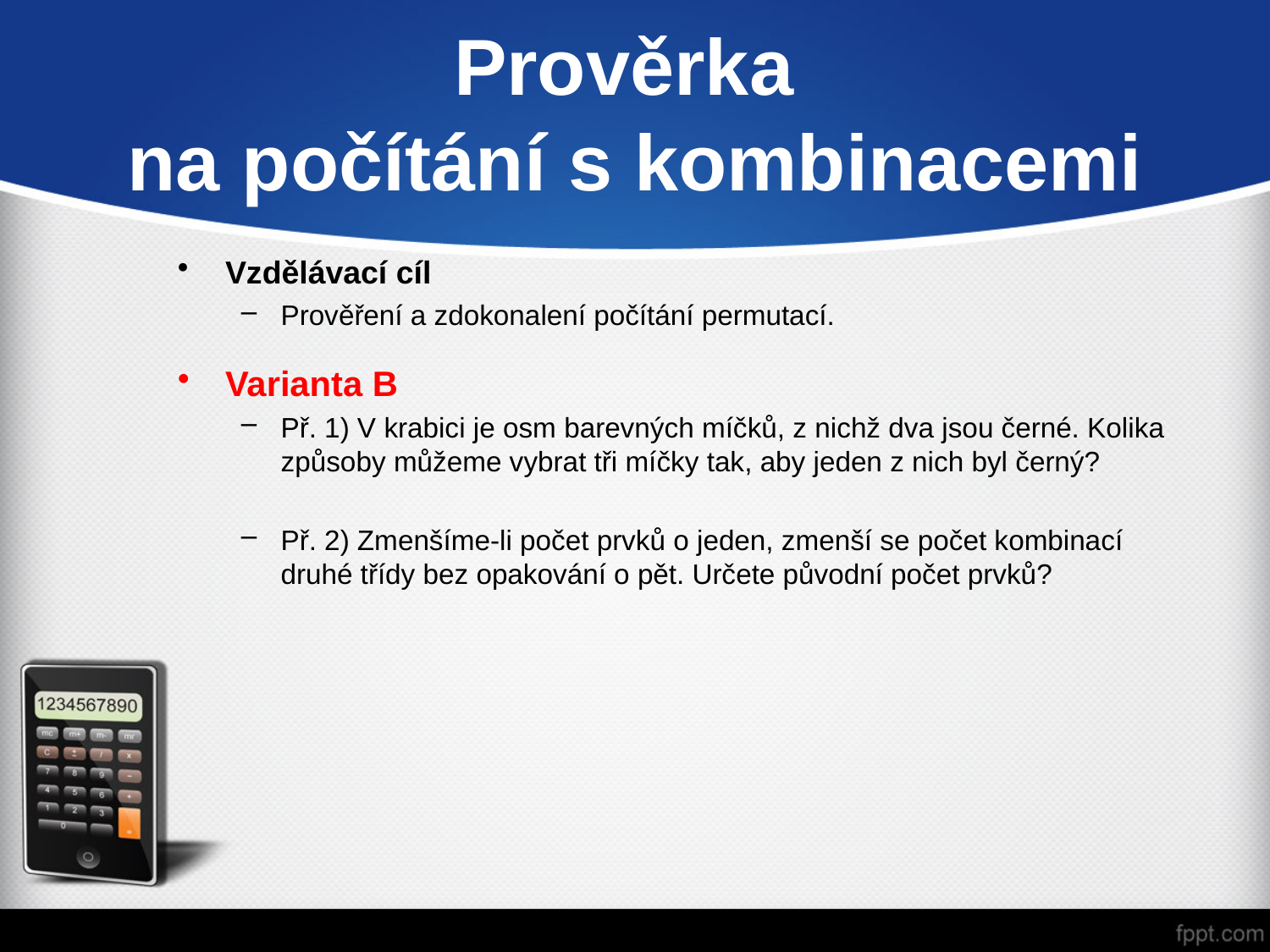

# Prověrka na počítání s kombinacemi
Vzdělávací cíl
Prověření a zdokonalení počítání permutací.

Varianta B
Př. 1) V krabici je osm barevných míčků, z nichž dva jsou černé. Kolika způsoby můžeme vybrat tři míčky tak, aby jeden z nich byl černý?

Př. 2) Zmenšíme-li počet prvků o jeden, zmenší se počet kombinací druhé třídy bez opakování o pět. Určete původní počet prvků?